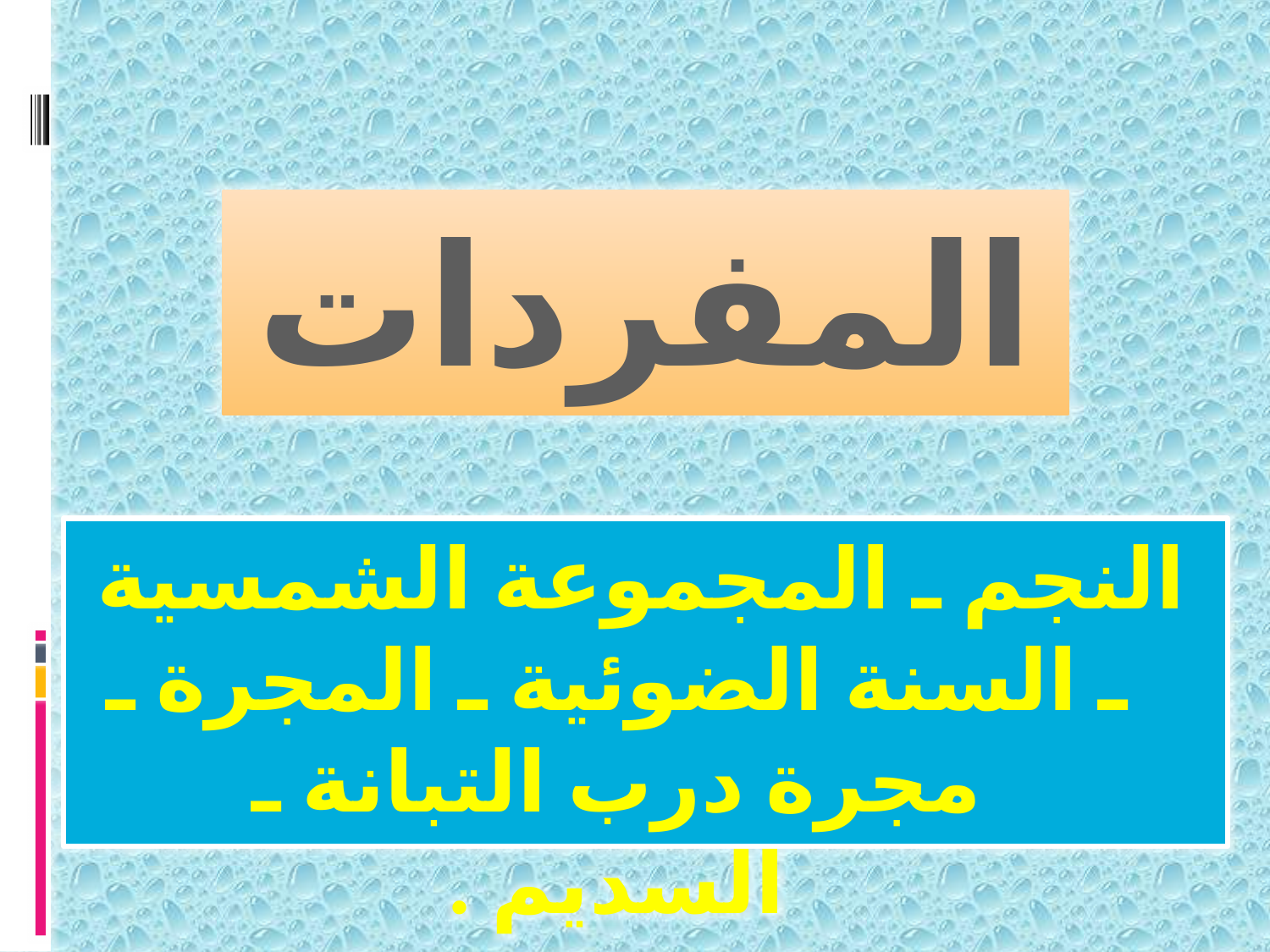

المفردات
النجم ـ المجموعة الشمسية ـ السنة الضوئية ـ المجرة ـ مجرة درب التبانة ـ السديم .